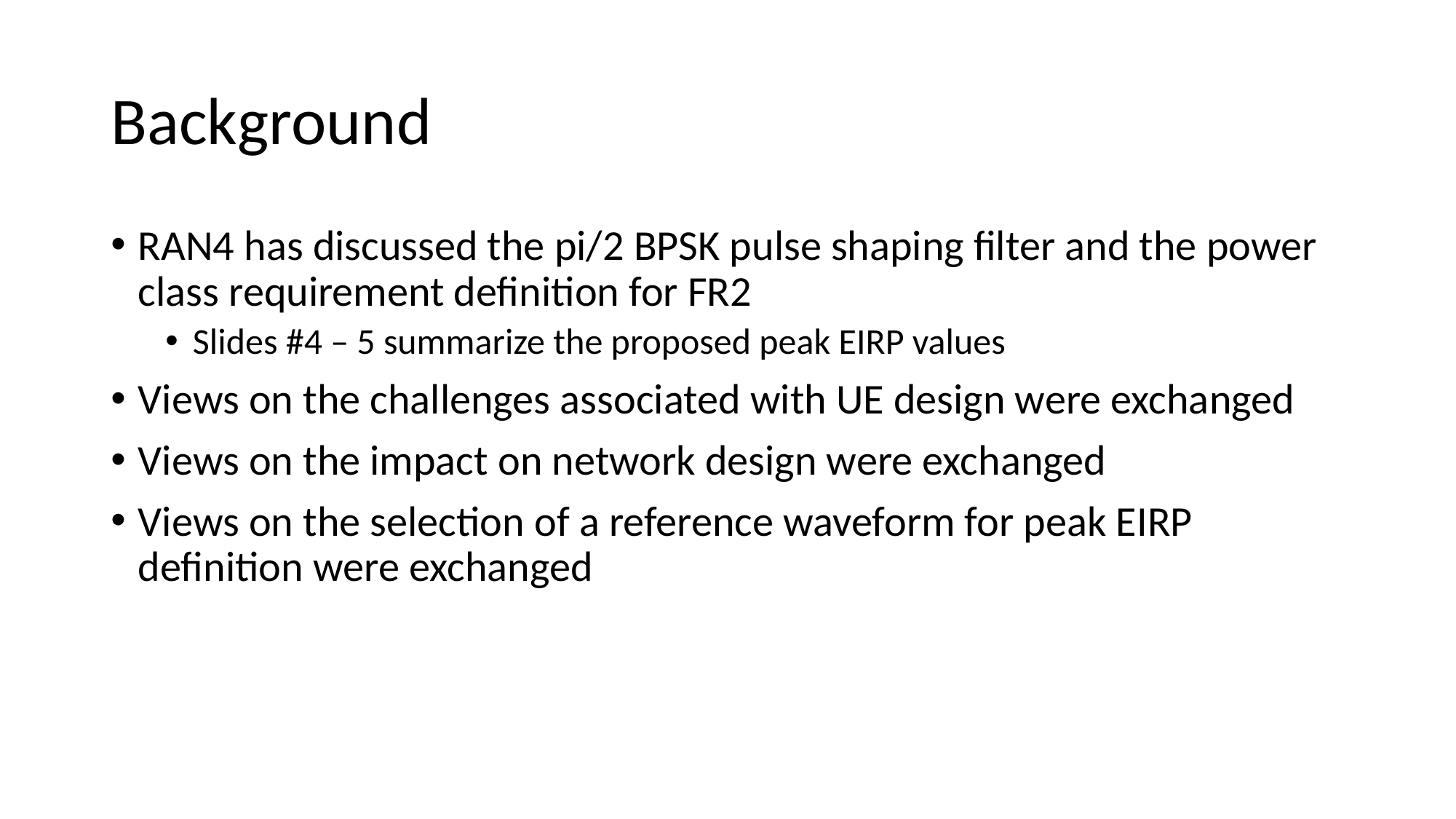

# Background
RAN4 has discussed the pi/2 BPSK pulse shaping filter and the power class requirement definition for FR2
Slides #4 – 5 summarize the proposed peak EIRP values
Views on the challenges associated with UE design were exchanged
Views on the impact on network design were exchanged
Views on the selection of a reference waveform for peak EIRP definition were exchanged